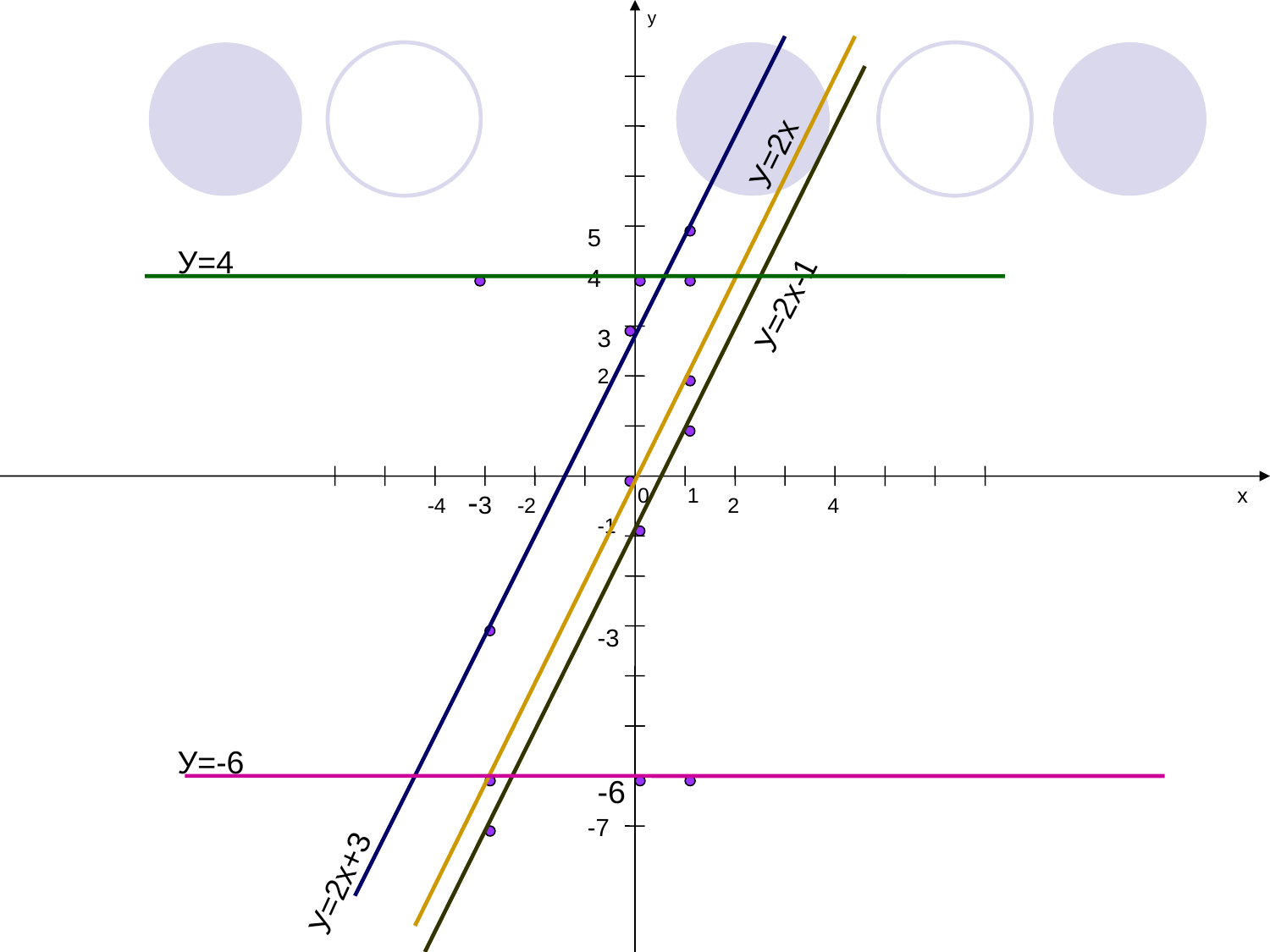

у

У=2х

У=2х-1
5

У=4
4

3

2

-3

0
1
х
-4
-2
2
4
-1

-3

У=-6
-6

-7

У=2х+3